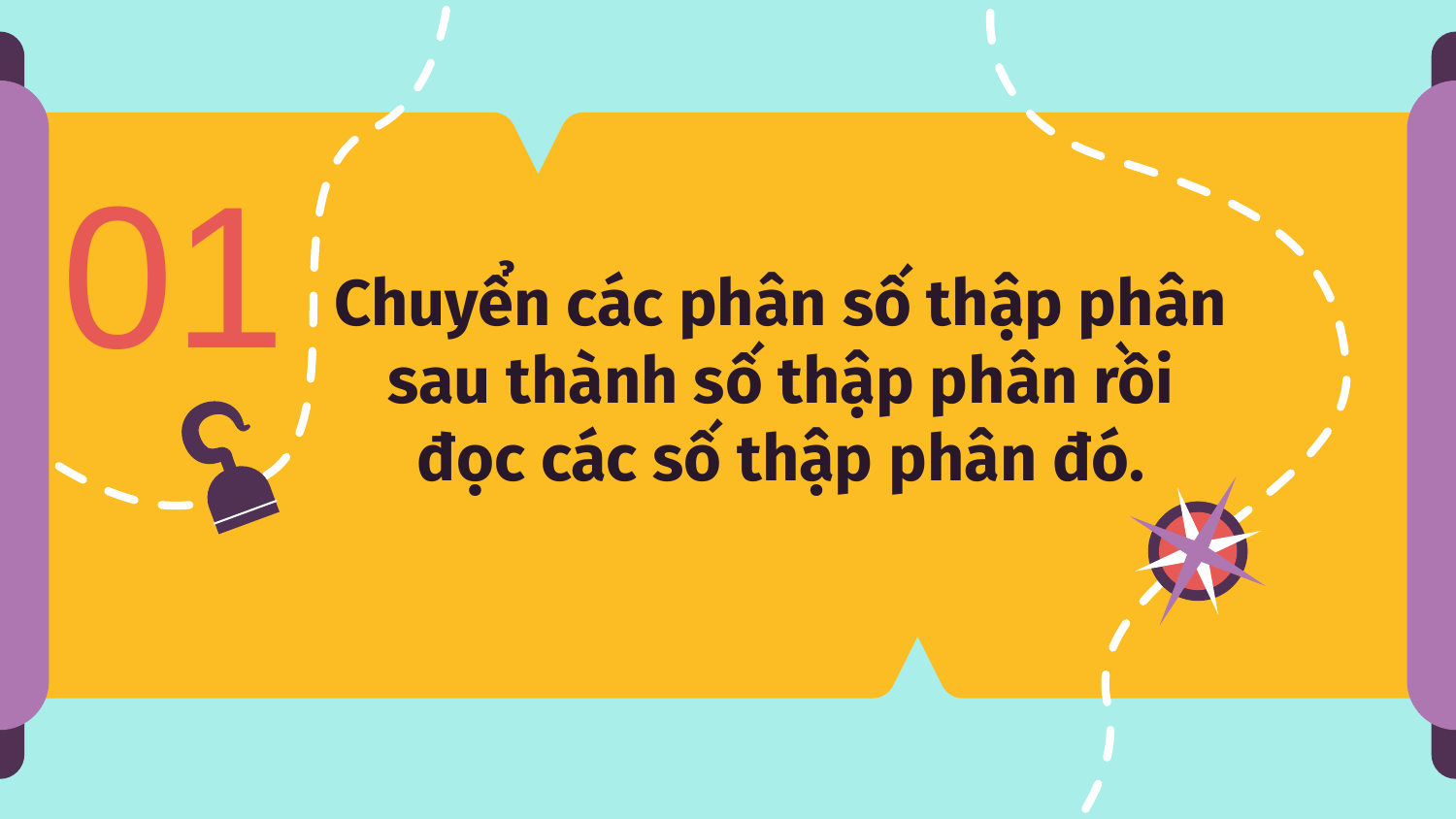

# 01
Chuyển các phân số thập phân sau thành số thập phân rồi đọc các số thập phân đó.